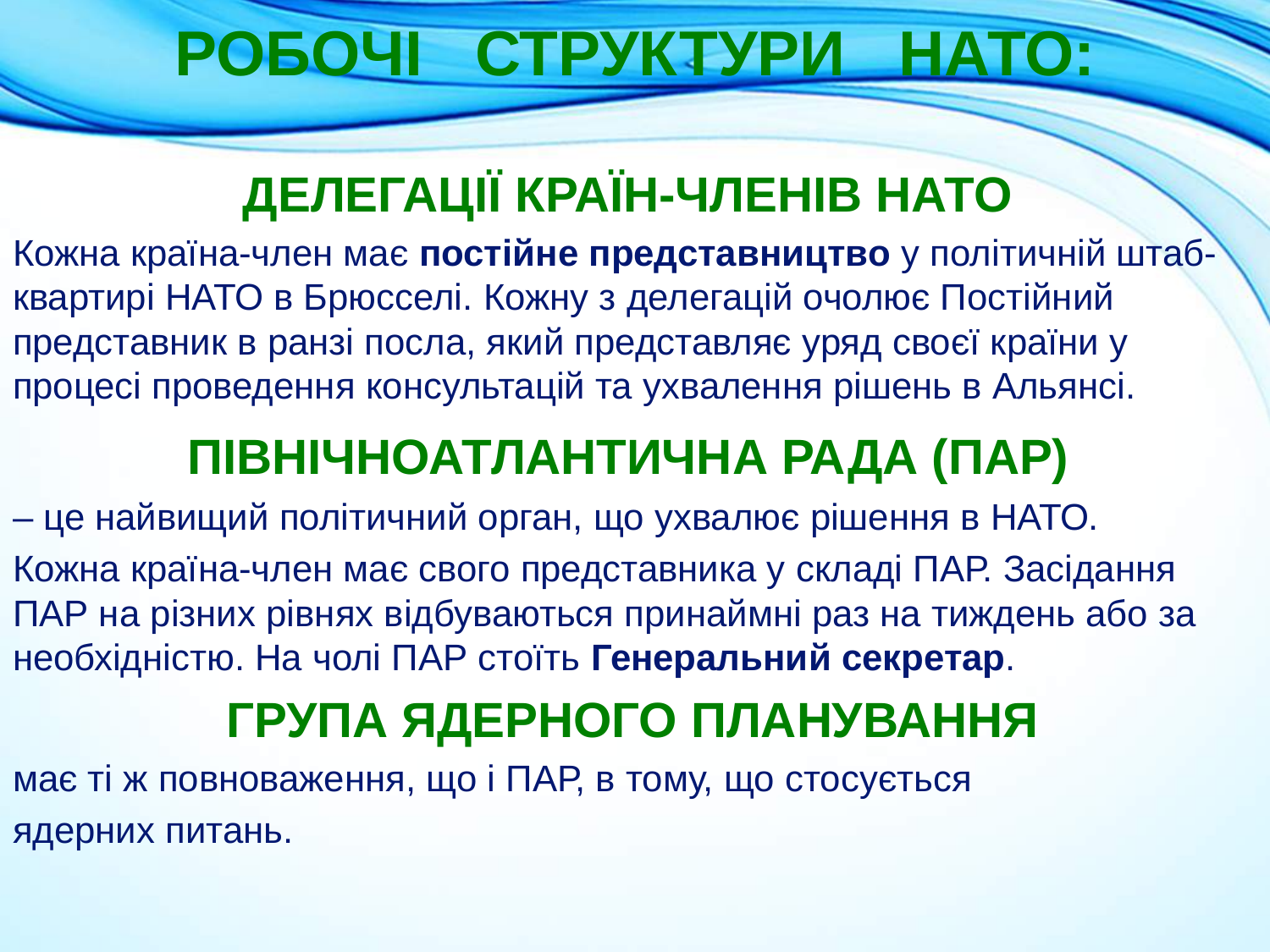

# РОБОЧІ   СТРУКТУРИ   НАТО:
ДЕЛЕГАЦІЇ КРАЇН-ЧЛЕНІВ НАТО
Кожна країна-член має постійне представництво у політичній штаб-квартирі НАТО в Брюсселі. Кожну з делегацій очолює Постійний представник в ранзі посла, який представляє уряд своєї країни у процесі проведення консультацій та ухвалення рішень в Альянсі.
 ПІВНІЧНОАТЛАНТИЧНА РАДА (ПАР)
– це найвищий політичний орган, що ухвалює рішення в НАТО.
Кожна країна-член має свого представника у складі ПАР. Засідання ПАР на різних рівнях відбуваються принаймні раз на тиждень або за необхідністю. На чолі ПАР стоїть Генеральний секретар.
 ГРУПА ЯДЕРНОГО ПЛАНУВАННЯ
має ті ж повноваження, що і ПАР, в тому, що стосується
ядерних питань.